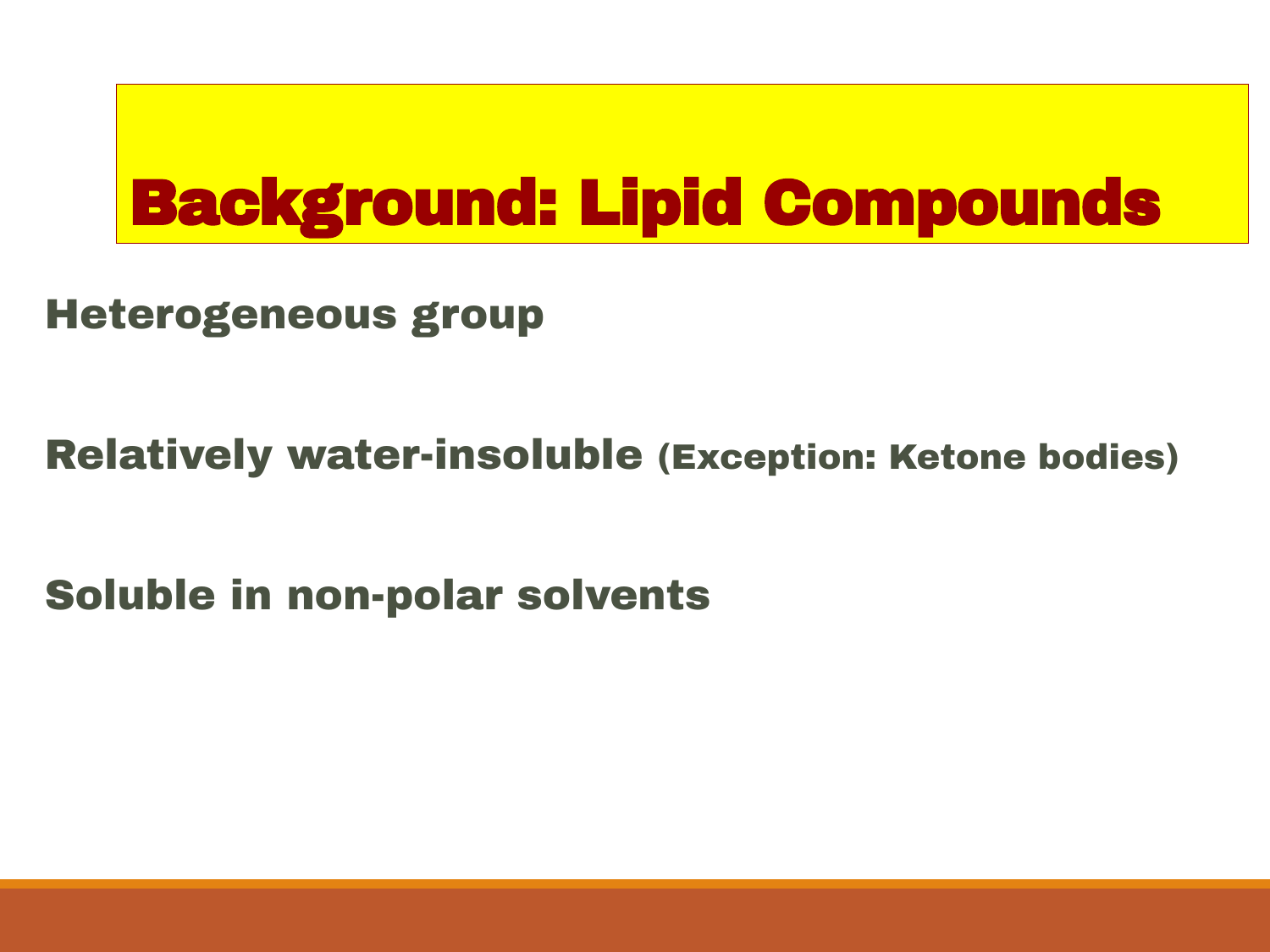

# Background: Lipid Compounds
Heterogeneous group

Relatively water-insoluble (Exception: Ketone bodies)

Soluble in non-polar solvents